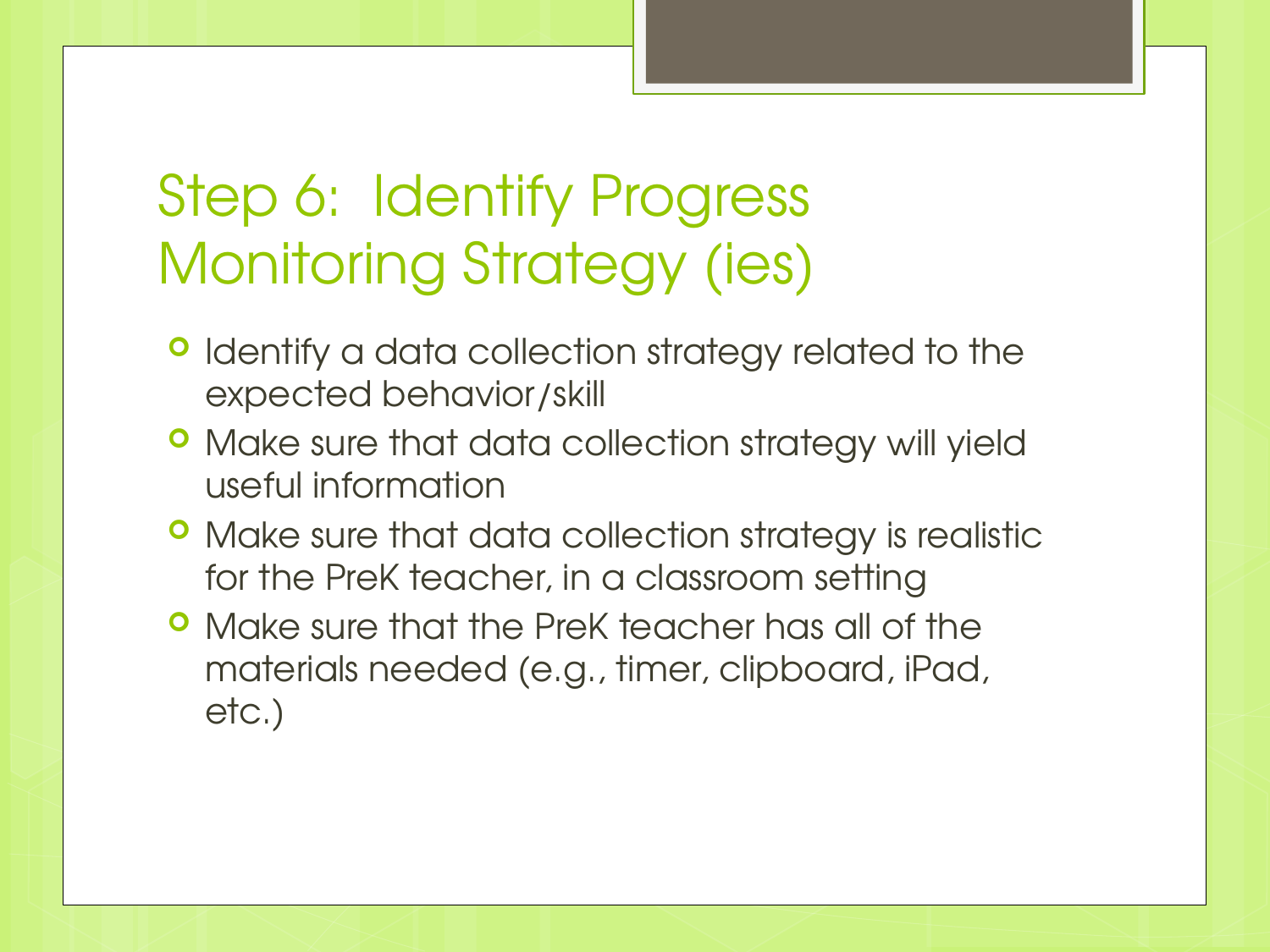

# Step 6:  Identify Progress Monitoring Strategy (ies)
Identify a data collection strategy related to the expected behavior/skill
Make sure that data collection strategy will yield useful information
Make sure that data collection strategy is realistic for the PreK teacher, in a classroom setting
Make sure that the PreK teacher has all of the materials needed (e.g., timer, clipboard, iPad, etc.)